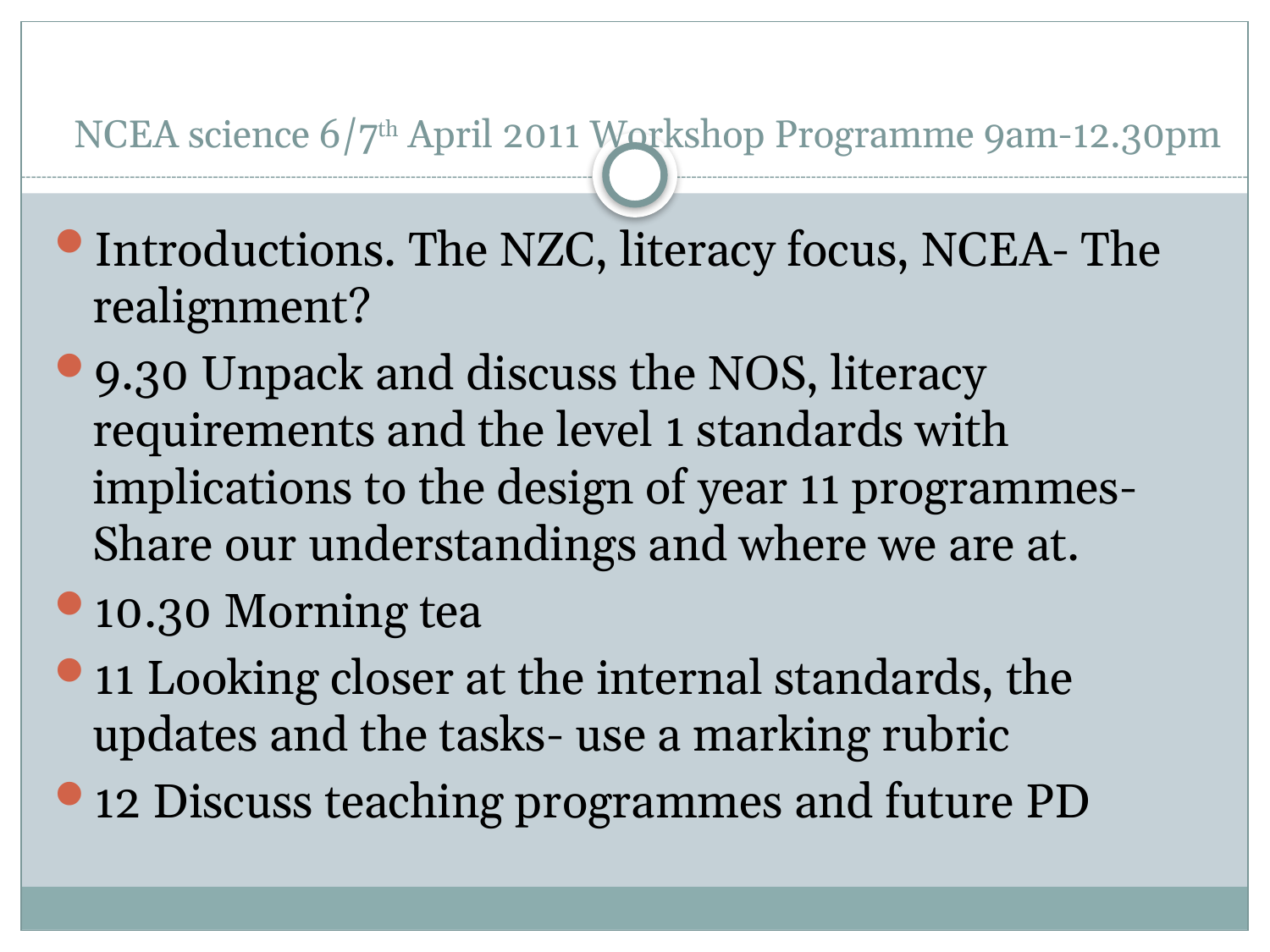

# NCEA science 6/7th April 2011 Workshop Programme 9am-12.30pm
Introductions. The NZC, literacy focus, NCEA- The realignment?
9.30 Unpack and discuss the NOS, literacy requirements and the level 1 standards with implications to the design of year 11 programmes- Share our understandings and where we are at.
10.30 Morning tea
11 Looking closer at the internal standards, the updates and the tasks- use a marking rubric
12 Discuss teaching programmes and future PD